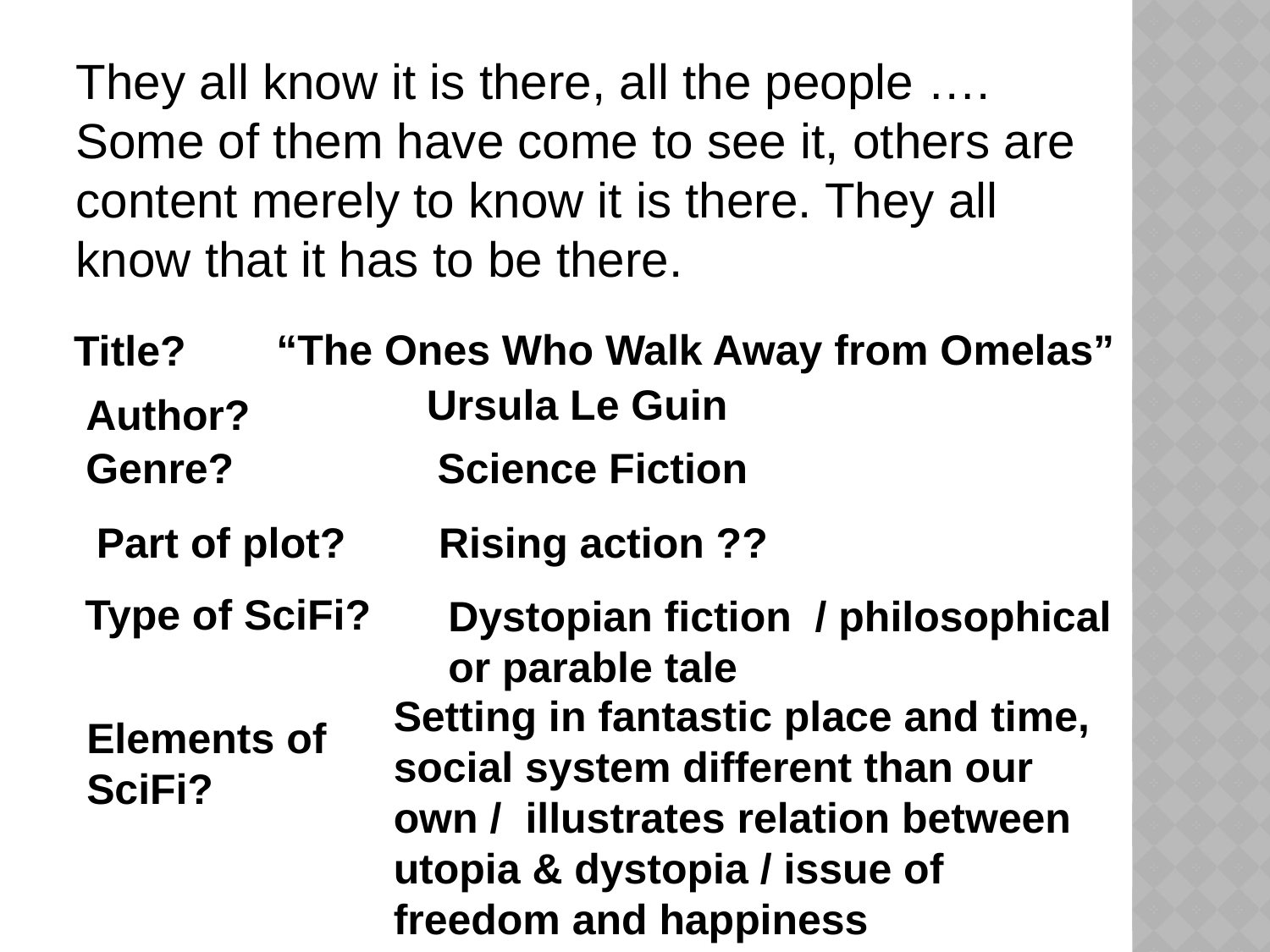

They all know it is there, all the people …. Some of them have come to see it, others are content merely to know it is there. They all know that it has to be there.
“The Ones Who Walk Away from Omelas”
Title?
Ursula Le Guin
Author?
Genre?
Science Fiction
Part of plot?
Rising action ??
Type of SciFi?
Dystopian fiction  / philosophical or parable tale
Setting in fantastic place and time, social system different than our own /  illustrates relation between utopia & dystopia / issue of freedom and happiness
Elements of SciFi?